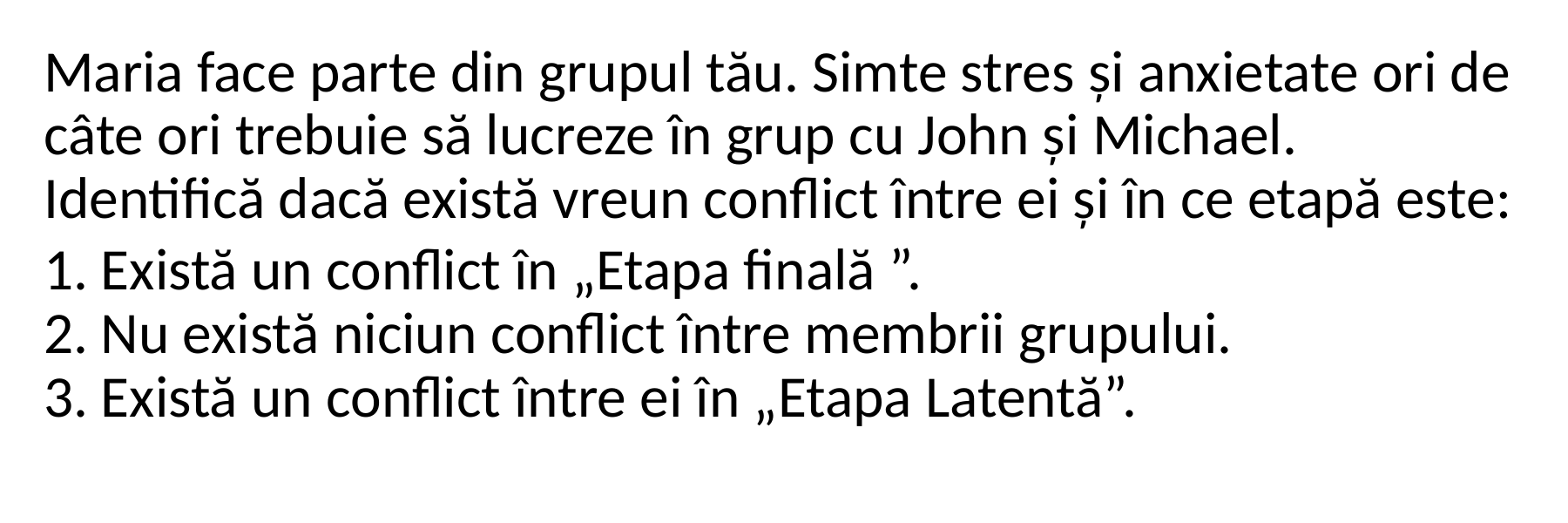

Maria face parte din grupul tău. Simte stres și anxietate ori de câte ori trebuie să lucreze în grup cu John și Michael. Identifică dacă există vreun conflict între ei și în ce etapă este:
Există un conflict în „Etapa finală ”.
Nu există niciun conflict între membrii grupului.
Există un conflict între ei în „Etapa Latentă”.